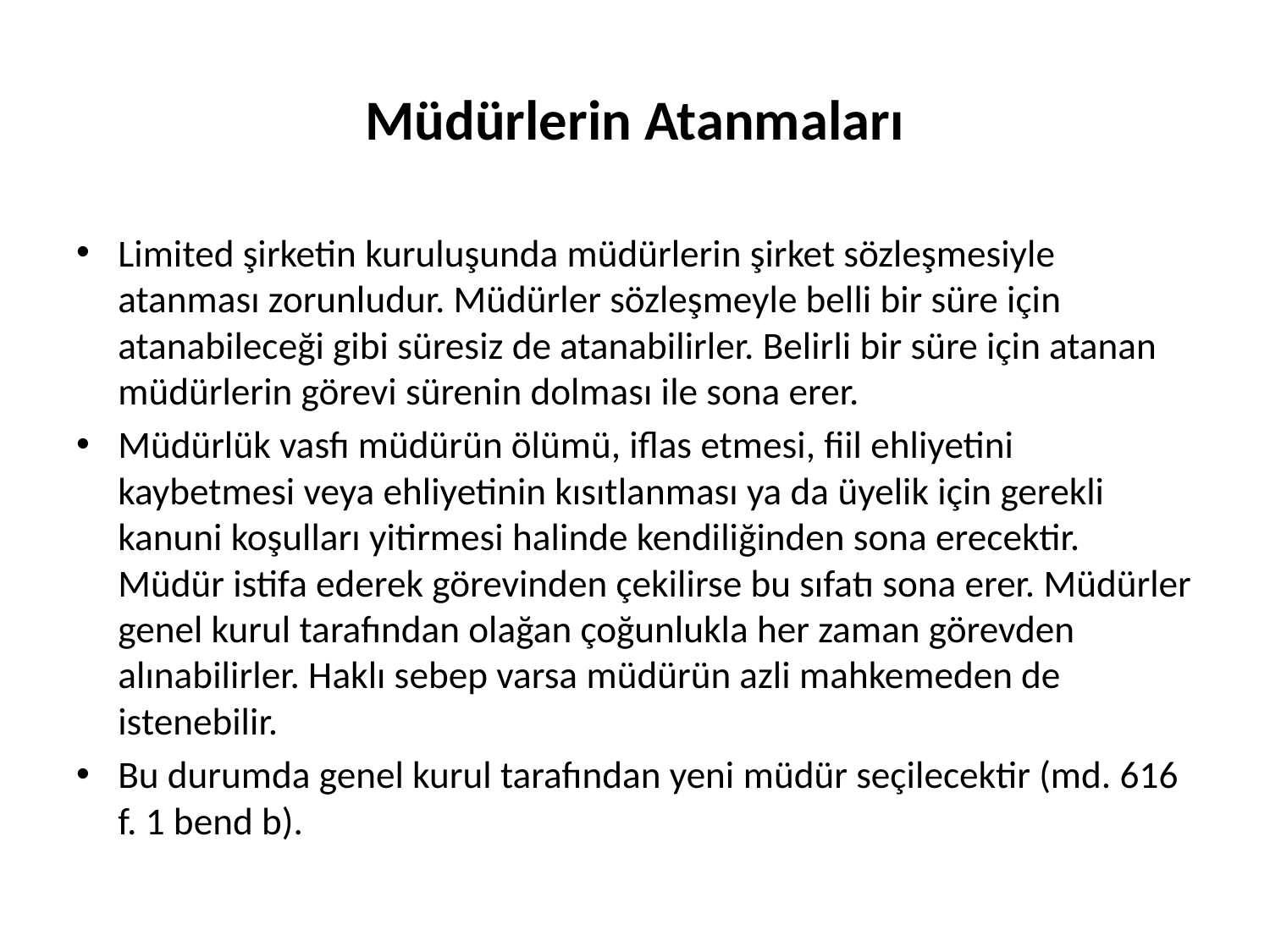

# Müdürlerin Atanmaları
Limited şirketin kuruluşunda müdürlerin şirket sözleşmesiyle atanması zorunludur. Müdürler sözleşmeyle belli bir süre için atanabileceği gibi süresiz de atanabilirler. Belirli bir süre için atanan müdürlerin görevi sürenin dolması ile sona erer.
Müdürlük vasfı müdürün ölümü, iflas etmesi, fiil ehliyetini kaybetmesi veya ehliyetinin kısıtlanması ya da üyelik için gerekli kanuni koşulları yitirmesi halinde kendiliğinden sona erecektir. Müdür istifa ederek görevinden çekilirse bu sıfatı sona erer. Müdürler genel kurul tarafından olağan çoğunlukla her zaman görevden alınabilirler. Haklı sebep varsa müdürün azli mahkemeden de istenebilir.
Bu durumda genel kurul tarafından yeni müdür seçilecektir (md. 616 f. 1 bend b).